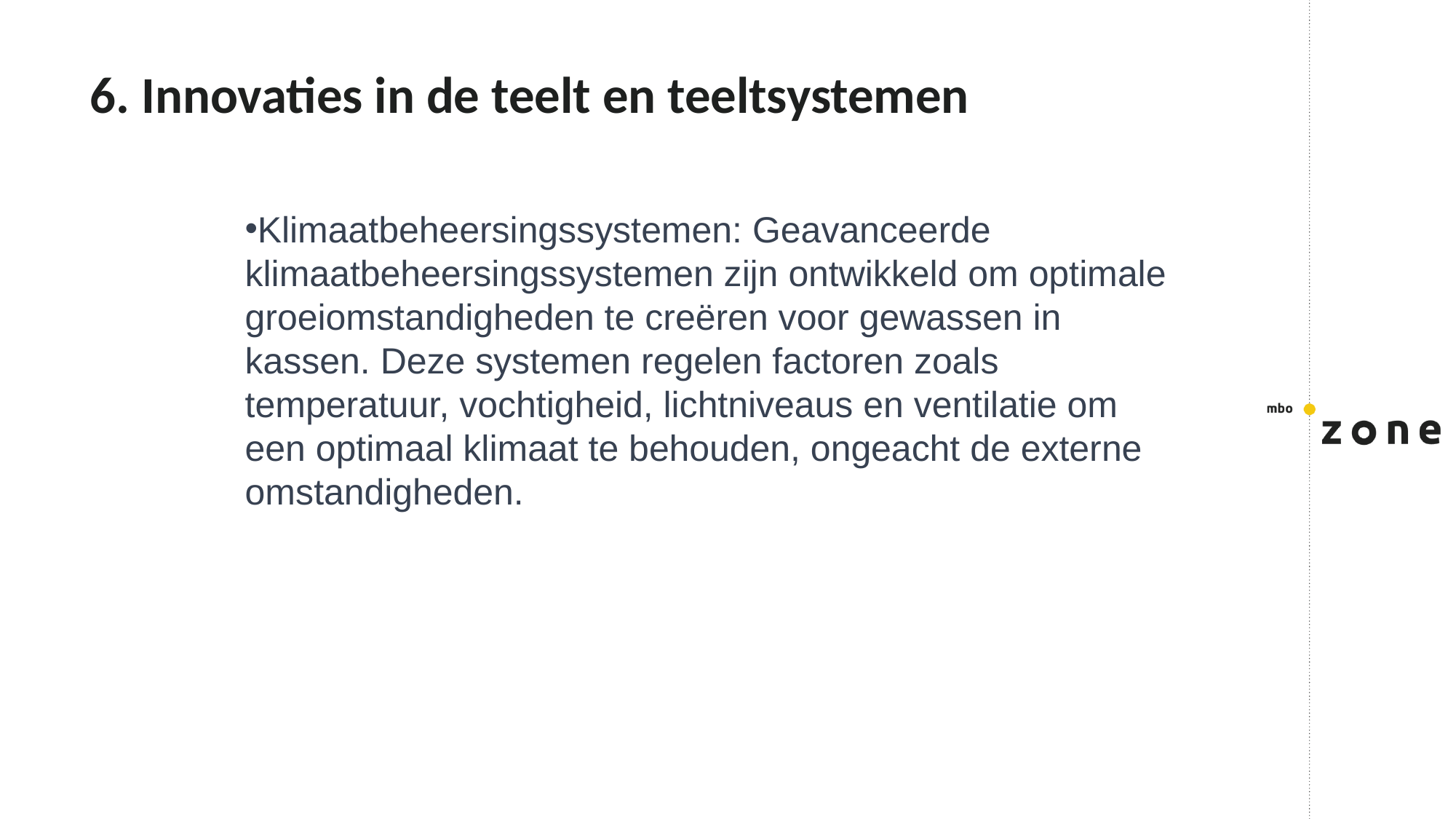

# 6. Innovaties in de teelt en teeltsystemen
Klimaatbeheersingssystemen: Geavanceerde klimaatbeheersingssystemen zijn ontwikkeld om optimale groeiomstandigheden te creëren voor gewassen in kassen. Deze systemen regelen factoren zoals temperatuur, vochtigheid, lichtniveaus en ventilatie om een optimaal klimaat te behouden, ongeacht de externe omstandigheden.